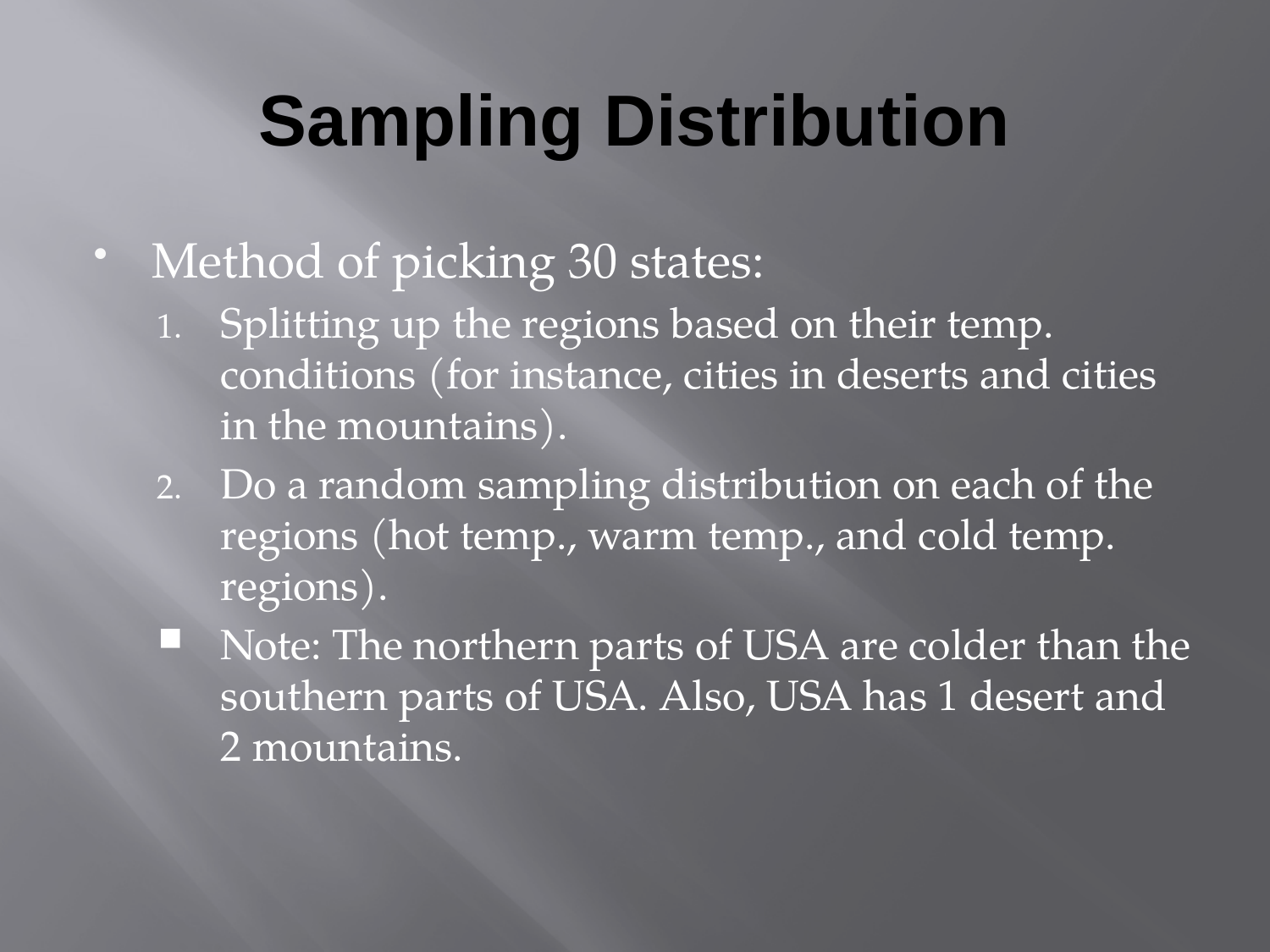

# Sampling Distribution
Method of picking 30 states:
Splitting up the regions based on their temp. conditions (for instance, cities in deserts and cities in the mountains).
Do a random sampling distribution on each of the regions (hot temp., warm temp., and cold temp. regions).
Note: The northern parts of USA are colder than the southern parts of USA. Also, USA has 1 desert and 2 mountains.